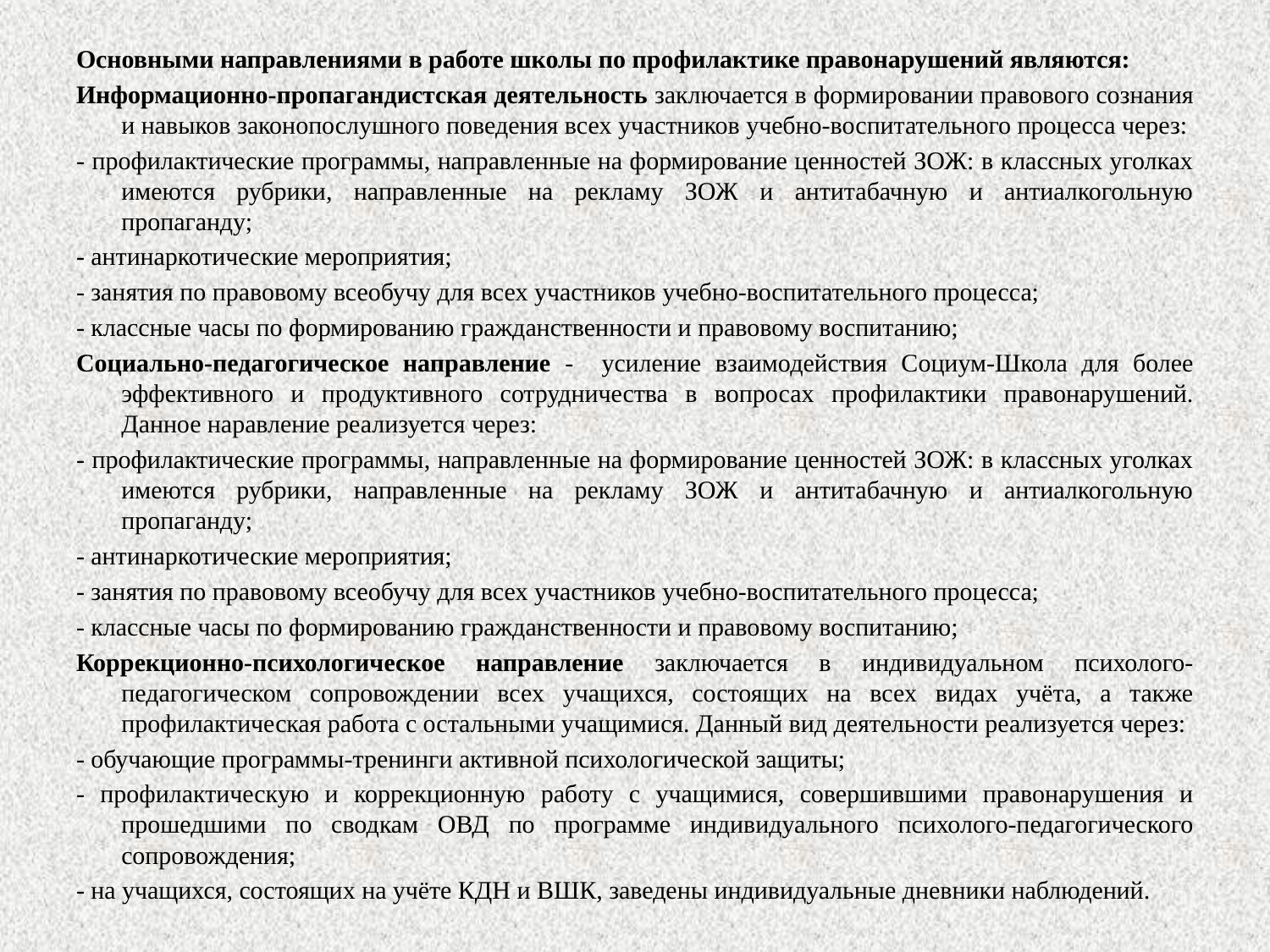

Основными направлениями в работе школы по профилактике правонарушений являются:
Информационно-пропагандистская деятельность заключается в формировании правового сознания и навыков законопослушного поведения всех участников учебно-воспитательного процесса через:
- профилактические программы, направленные на формирование ценностей ЗОЖ: в классных уголках имеются рубрики, направленные на рекламу ЗОЖ и антитабачную и антиалкогольную пропаганду;
- антинаркотические мероприятия;
- занятия по правовому всеобучу для всех участников учебно-воспитательного процесса;
- классные часы по формированию гражданственности и правовому воспитанию;
Социально-педагогическое направление -  усиление взаимодействия Социум-Школа для более эффективного и продуктивного сотрудничества в вопросах профилактики правонарушений. Данное наравление реализуется через:
- профилактические программы, направленные на формирование ценностей ЗОЖ: в классных уголках имеются рубрики, направленные на рекламу ЗОЖ и антитабачную и антиалкогольную пропаганду;
- антинаркотические мероприятия;
- занятия по правовому всеобучу для всех участников учебно-воспитательного процесса;
- классные часы по формированию гражданственности и правовому воспитанию;
Коррекционно-психологическое направление заключается в индивидуальном психолого-педагогическом сопровождении всех учащихся, состоящих на всех видах учёта, а также профилактическая работа с остальными учащимися. Данный вид деятельности реализуется через:
- обучающие программы-тренинги активной психологической защиты;
- профилактическую и коррекционную работу с учащимися, совершившими правонарушения и прошедшими по сводкам ОВД по программе индивидуального психолого-педагогического сопровождения;
- на учащихся, состоящих на учёте КДН и ВШК, заведены индивидуальные дневники наблюдений.